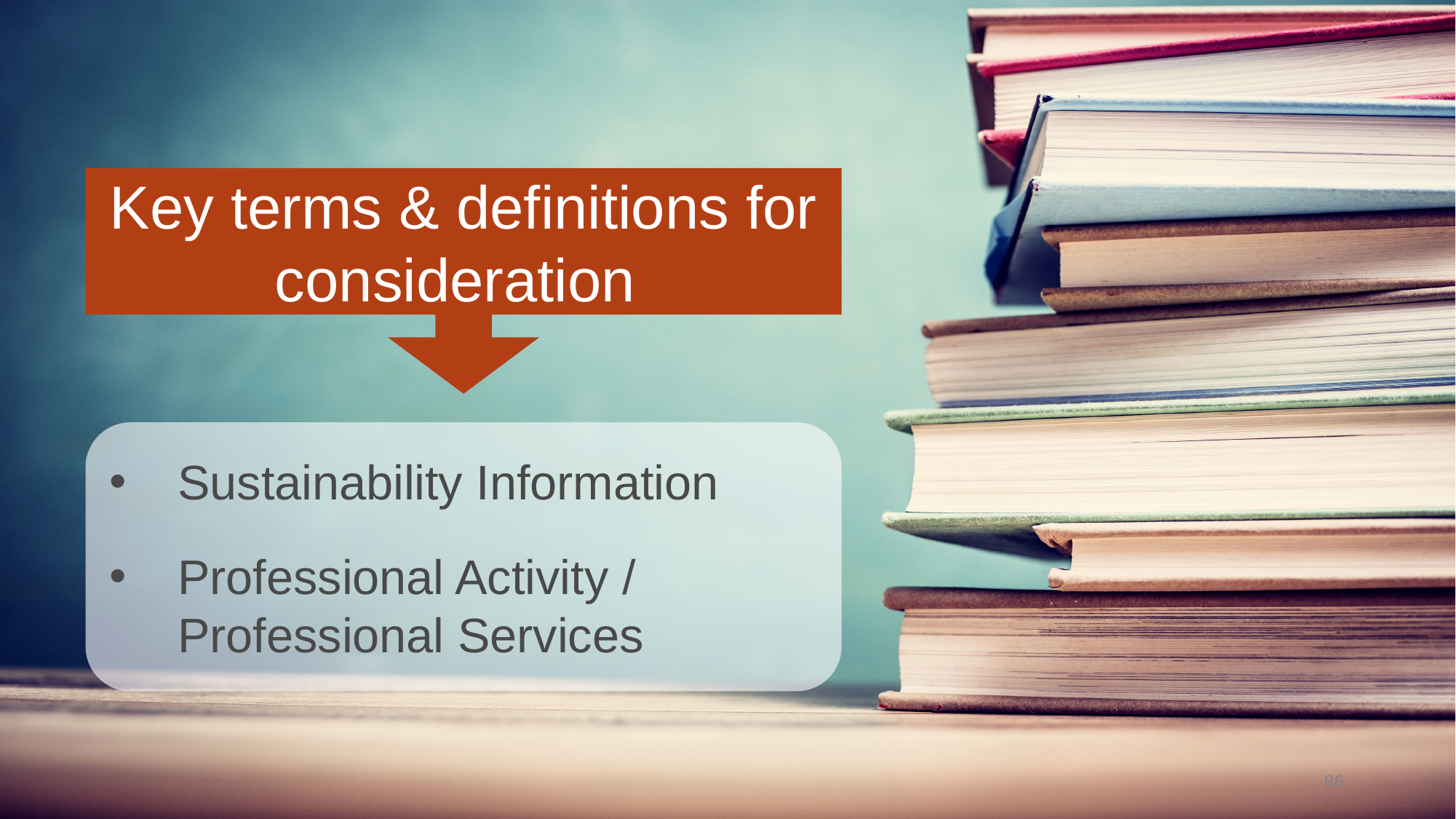

Key terms & definitions for consideration
Sustainability Information
Professional Activity / Professional Services
86